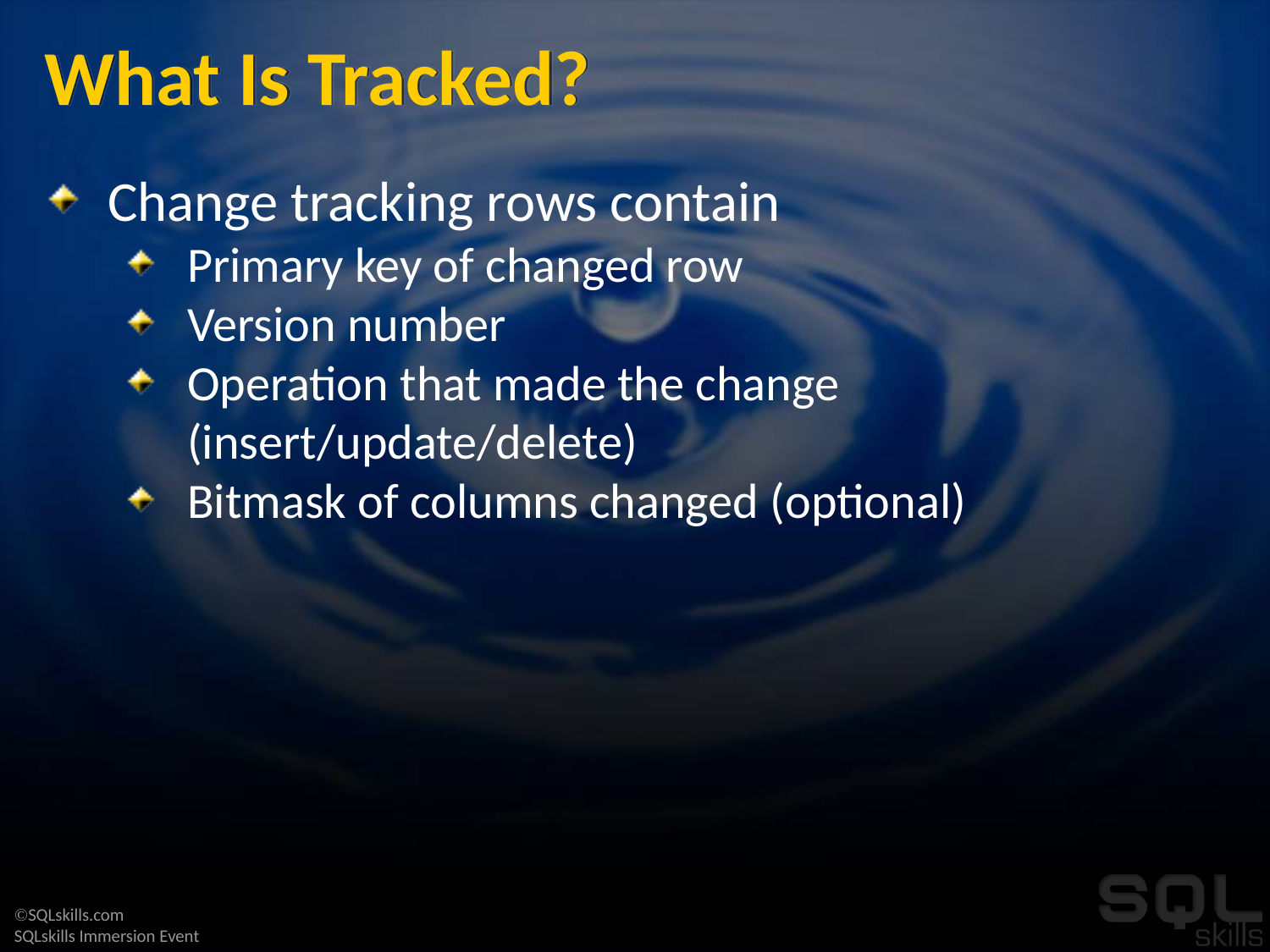

# What Is Tracked?
Change tracking rows contain
Primary key of changed row
Version number
Operation that made the change (insert/update/delete)
Bitmask of columns changed (optional)